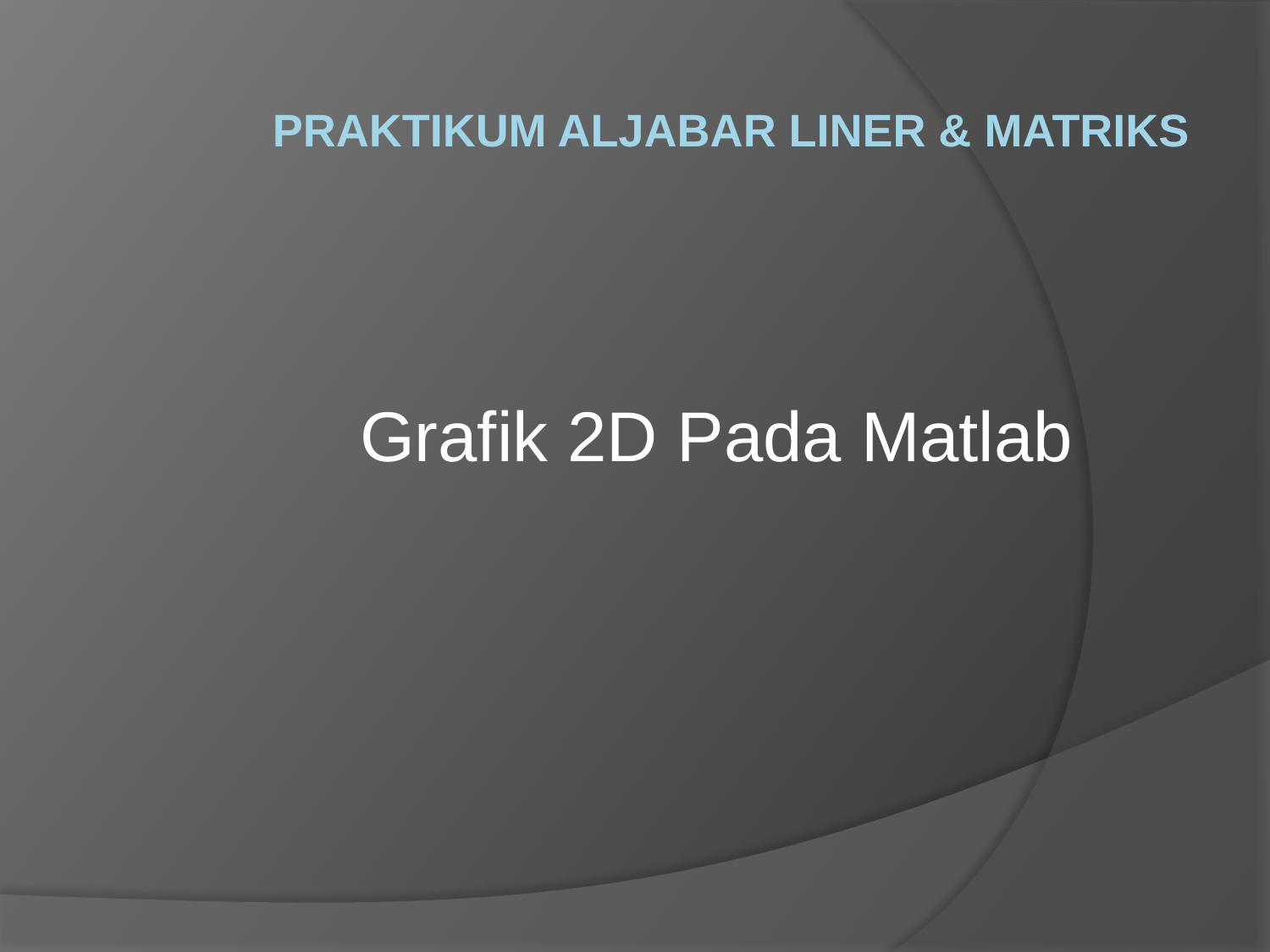

# Praktikum Aljabar Liner & Matriks
Grafik 2D Pada Matlab